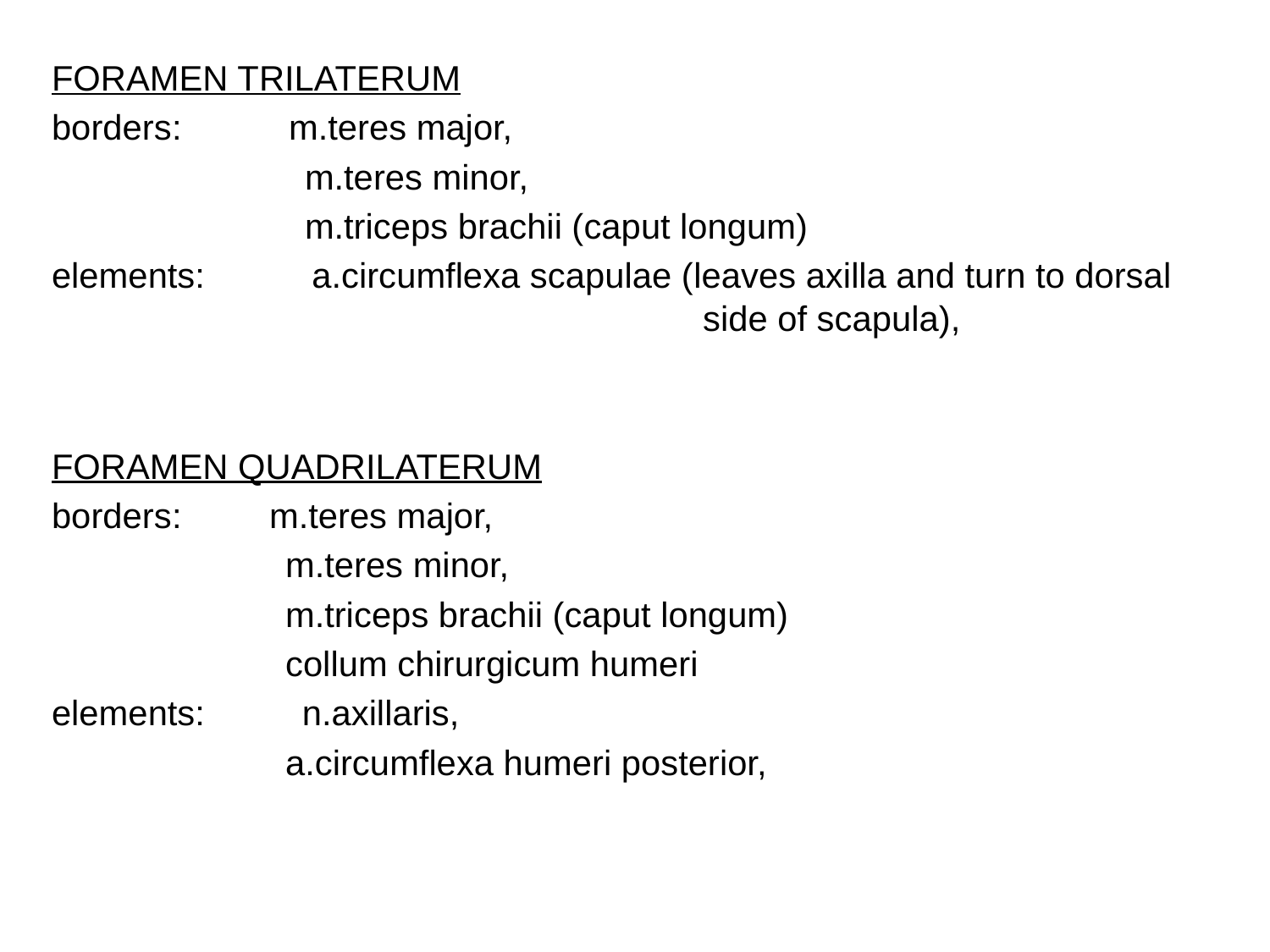

FORAMEN TRILATERUM
    borders:           m.teres major,
                              m.teres minor,
                              m.triceps brachii (caput longum)
    elements:           a.circumflexa scapulae (leaves axilla and turn to dorsal
                                                                  side of scapula),

    FORAMEN QUADRILATERUM
    borders:         m.teres major,
                            m.teres minor,
                            m.triceps brachii (caput longum)
                            collum chirurgicum humeri
    elements:          n.axillaris,
                            a.circumflexa humeri posterior,